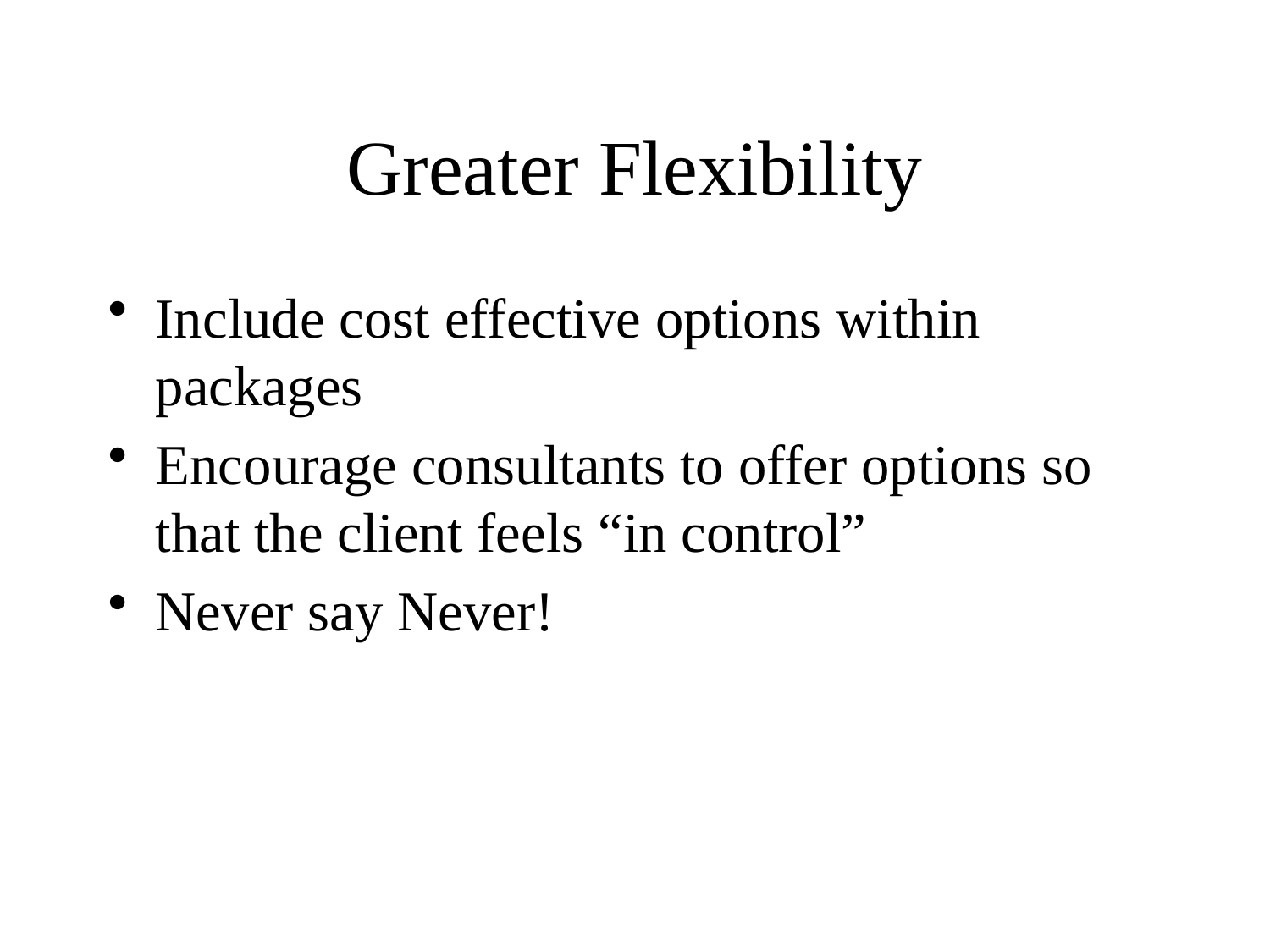

# Greater Flexibility
Include cost effective options within packages
Encourage consultants to offer options so that the client feels “in control”
Never say Never!